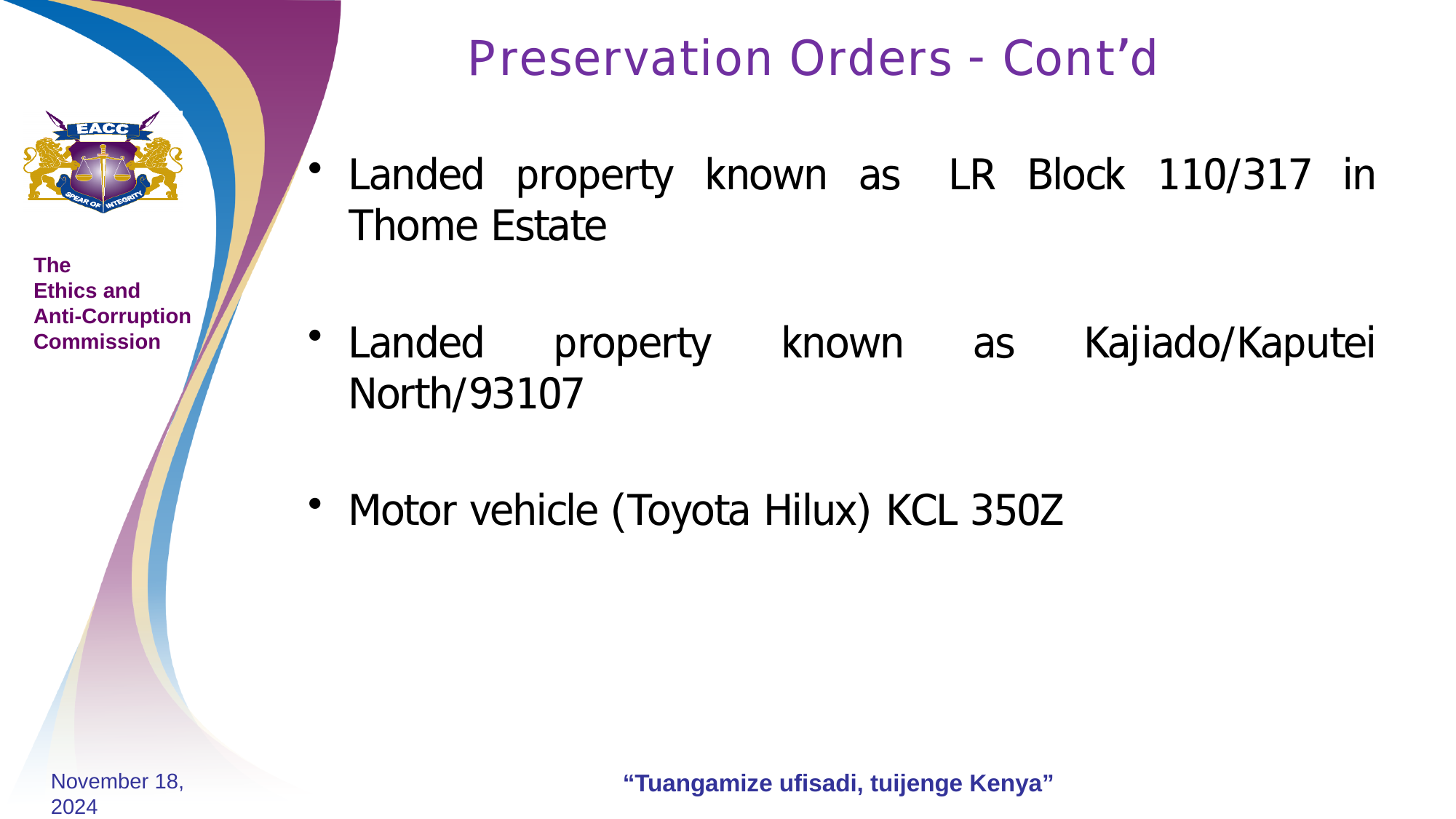

# Preservation Orders - Cont’d

Landed property known as	LR Block 110/317 in Thome Estate

Landed property known as Kajiado/Kaputei North/93107

Motor vehicle (Toyota Hilux) KCL 350Z

November 18, 2024
“Tuangamize ufisadi, tuijenge Kenya”